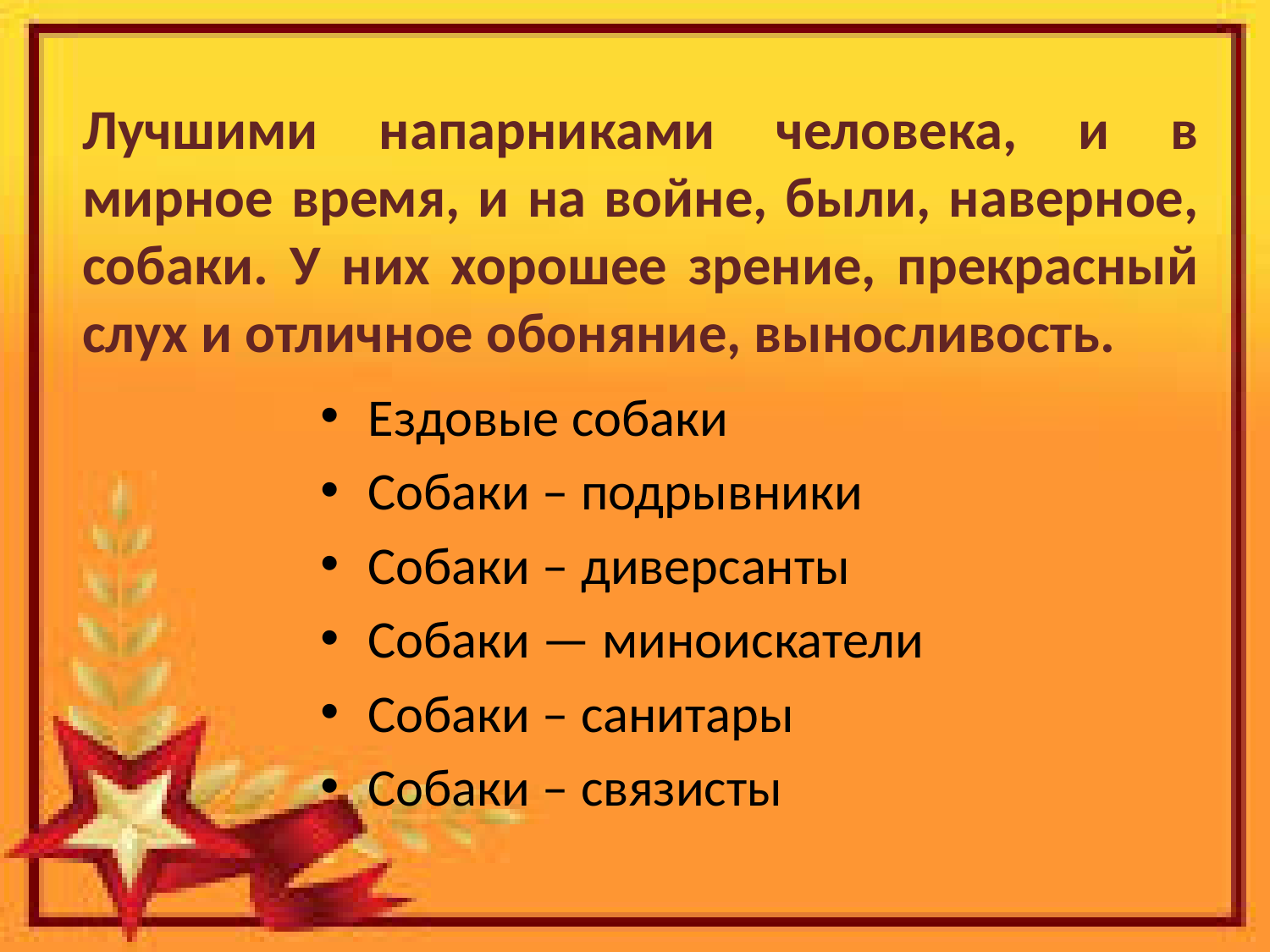

# Лучшими напарниками человека, и в мирное время, и на войне, были, наверное, собаки. У них хорошее зрение, прекрасный слух и отличное обоняние, выносливость.
Ездовые собаки
Собаки – подрывники
Собаки – диверсанты
Собаки — миноискатели
Собаки – санитары
Собаки – связисты